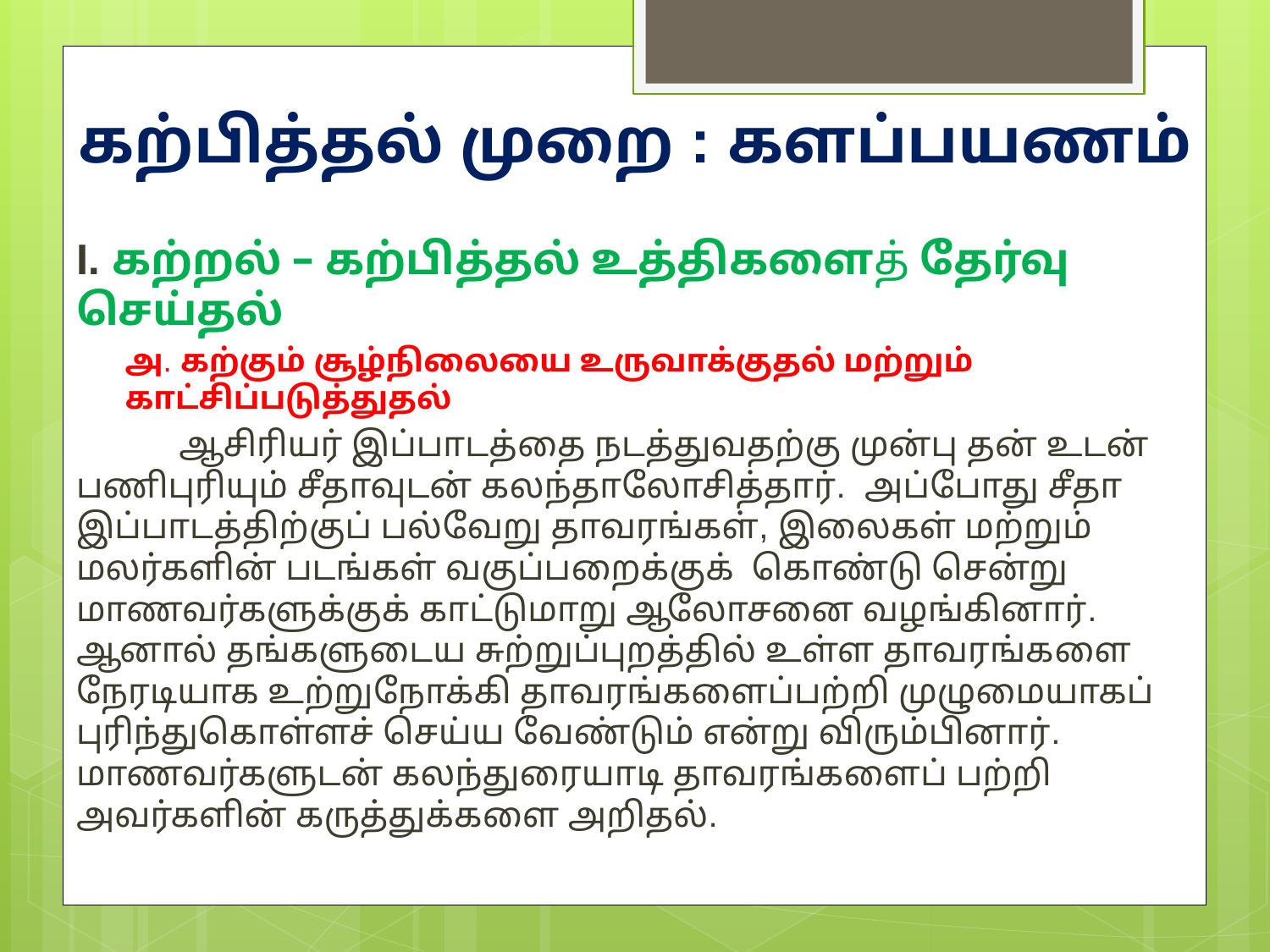

கற்பித்தல் முறை : களப்பயணம்

I. கற்றல் – கற்பித்தல் உத்திகளைத் தேர்வு செய்தல்
அ. கற்கும் சூழ்நிலையை உருவாக்குதல் மற்றும் காட்சிப்படுத்துதல்
	ஆசிரியர் இப்பாடத்தை நடத்துவதற்கு முன்பு தன் உடன் பணிபுரியும் சீதாவுடன் கலந்தாலோசித்தார்.  அப்போது சீதா இப்பாடத்திற்குப் பல்வேறு தாவரங்கள், இலைகள் மற்றும் மலர்களின் படங்கள் வகுப்பறைக்குக்  கொண்டு சென்று மாணவர்களுக்குக் காட்டுமாறு ஆலோசனை வழங்கினார்.  ஆனால் தங்களுடைய சுற்றுப்புறத்தில் உள்ள தாவரங்களை நேரடியாக உற்றுநோக்கி தாவரங்களைப்பற்றி முழுமையாகப் புரிந்துகொள்ளச் செய்ய வேண்டும் என்று விரும்பினார்.  மாணவர்களுடன் கலந்துரையாடி தாவரங்களைப் பற்றி அவர்களின் கருத்துக்களை அறிதல்.